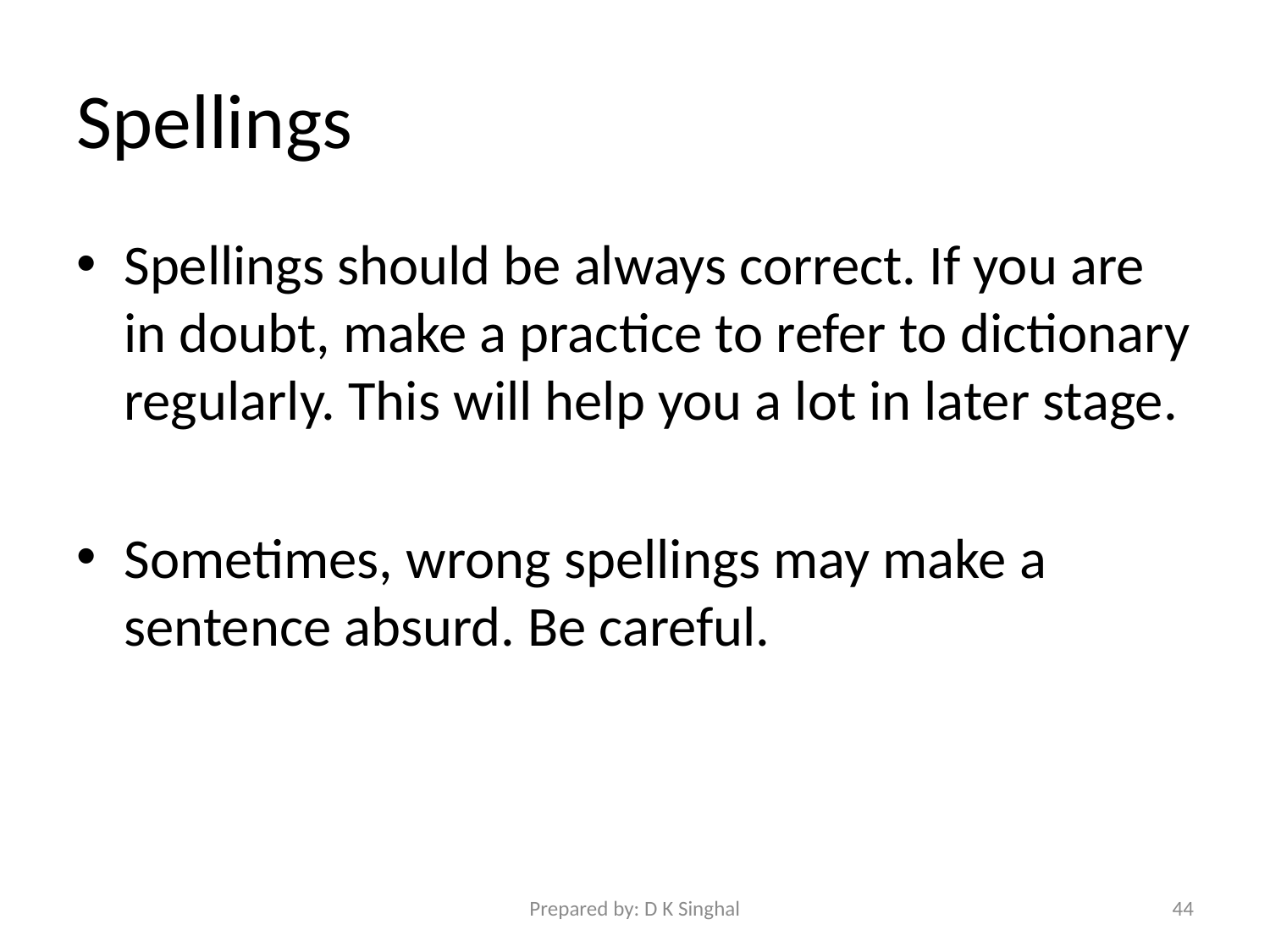

# Spellings
Spellings should be always correct. If you are in doubt, make a practice to refer to dictionary regularly. This will help you a lot in later stage.

Sometimes, wrong spellings may make a sentence absurd. Be careful.
Prepared by: D K Singhal
44